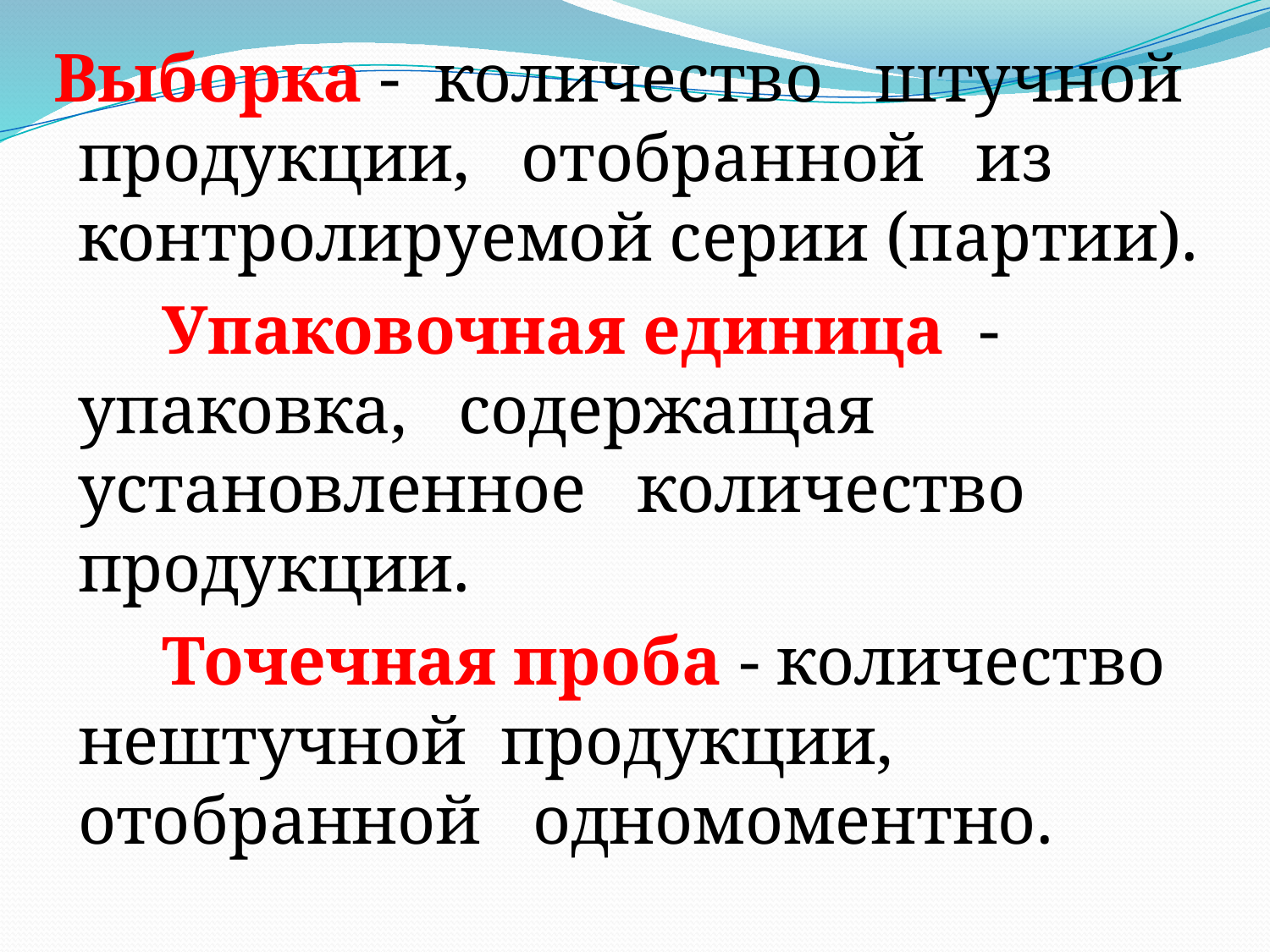

Выборка -  количество   штучной   продукции,   отобранной   из   контролируемой серии (партии).
       Упаковочная единица  -  упаковка,   содержащая   установленное   количество продукции.
       Точечная проба - количество  нештучной  продукции,  отобранной   одномоментно.
#